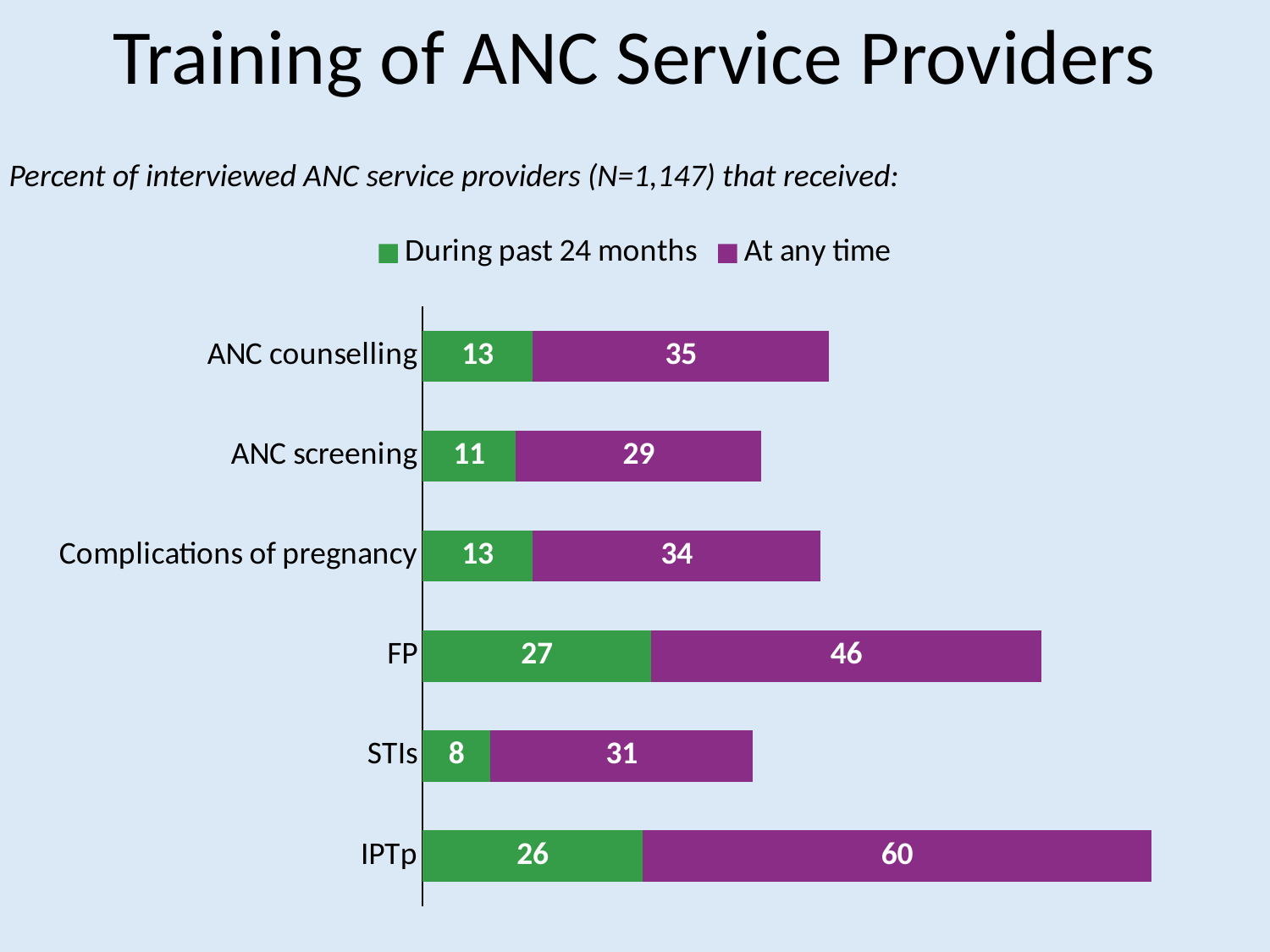

# Training of ANC Service Providers
Percent of interviewed ANC service providers (N=1,147) that received:

### Chart

| Category | During past 24 months | At any time |
|---|---|---|
| IPTp | 26.0 | 60.0 |
| STIs | 8.0 | 31.0 |
| FP | 27.0 | 46.0 |
| Complications of pregnancy | 13.0 | 34.0 |
| ANC screening | 11.0 | 29.0 |
| ANC counselling | 13.0 | 35.0 |